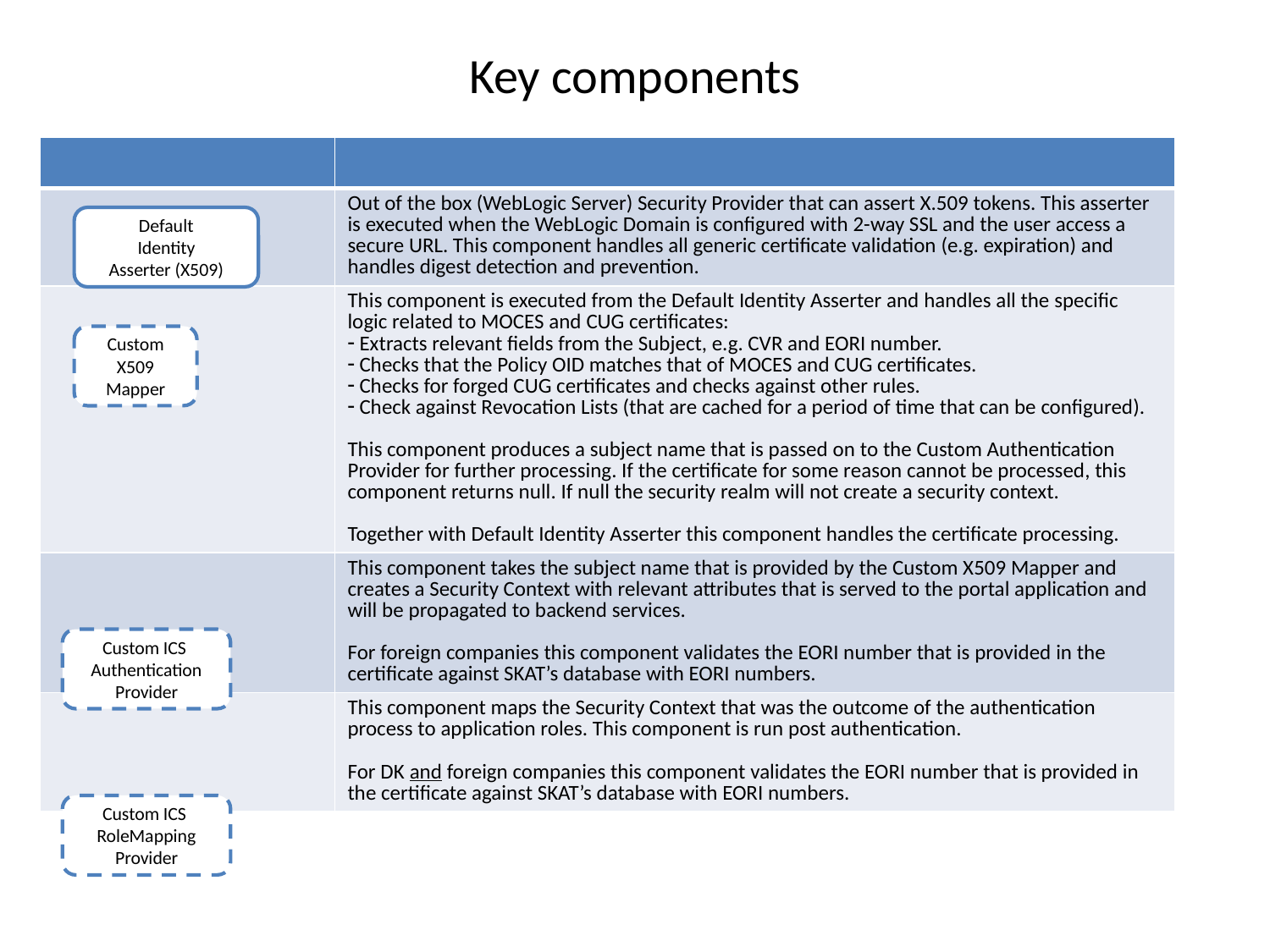

# Key components
|  |  |
| --- | --- |
|  | Out of the box (WebLogic Server) Security Provider that can assert X.509 tokens. This asserter is executed when the WebLogic Domain is configured with 2-way SSL and the user access a secure URL. This component handles all generic certificate validation (e.g. expiration) and handles digest detection and prevention. |
|  | This component is executed from the Default Identity Asserter and handles all the specific logic related to MOCES and CUG certificates: Extracts relevant fields from the Subject, e.g. CVR and EORI number. Checks that the Policy OID matches that of MOCES and CUG certificates. Checks for forged CUG certificates and checks against other rules. Check against Revocation Lists (that are cached for a period of time that can be configured). This component produces a subject name that is passed on to the Custom Authentication Provider for further processing. If the certificate for some reason cannot be processed, this component returns null. If null the security realm will not create a security context. Together with Default Identity Asserter this component handles the certificate processing. |
|  | This component takes the subject name that is provided by the Custom X509 Mapper and creates a Security Context with relevant attributes that is served to the portal application and will be propagated to backend services. For foreign companies this component validates the EORI number that is provided in the certificate against SKAT’s database with EORI numbers. |
|  | This component maps the Security Context that was the outcome of the authentication process to application roles. This component is run post authentication. For DK and foreign companies this component validates the EORI number that is provided in the certificate against SKAT’s database with EORI numbers. |
Default
Identity
Asserter (X509)
Custom
X509 Mapper
Custom ICS
Authentication
Provider
Custom ICS
RoleMapping
Provider